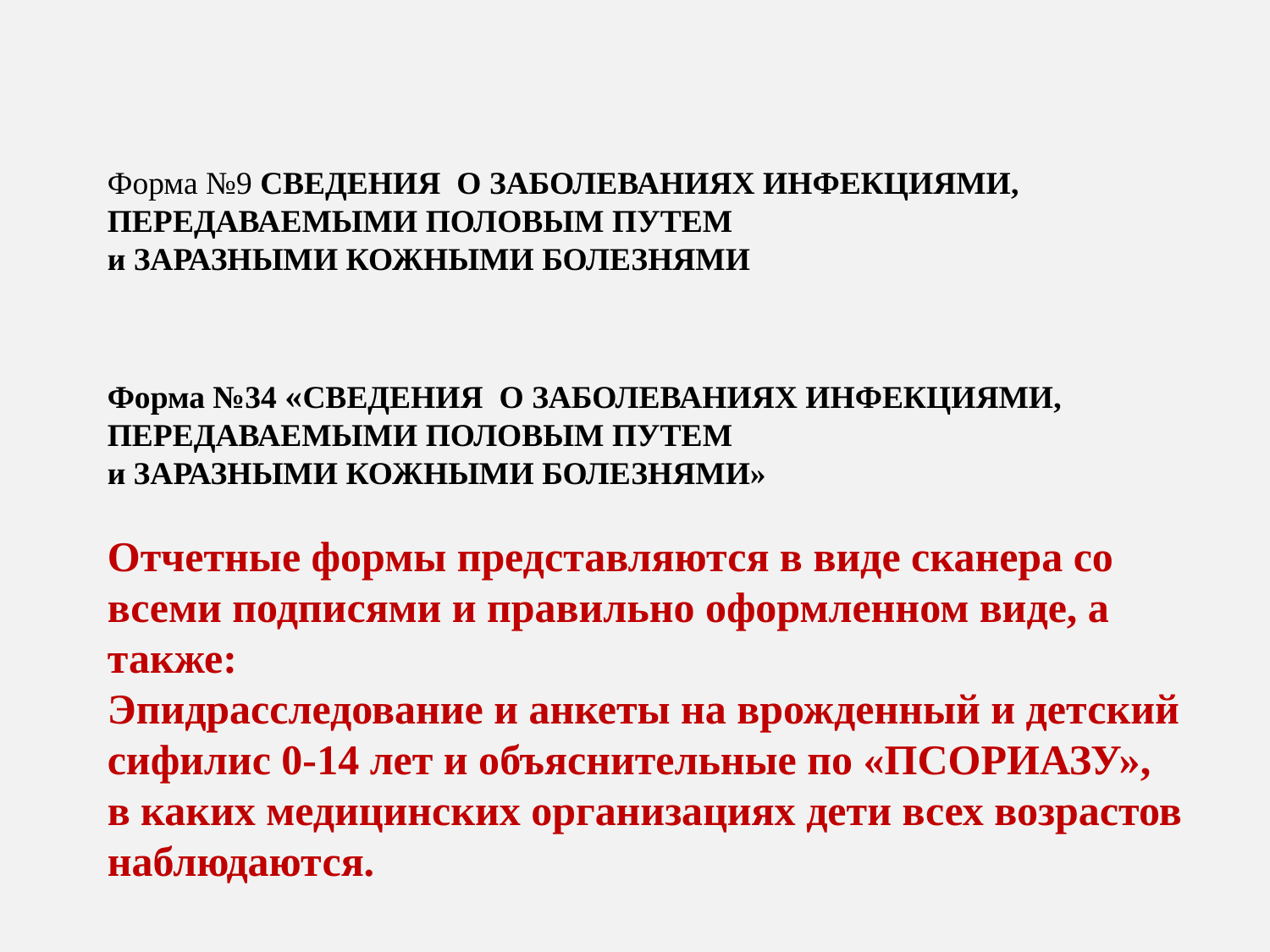

Форма №34 «СВЕДЕНИЯ  О ЗАБОЛЕВАНИЯХ ИНФЕКЦИЯМИ, ПЕРЕДАВАЕМЫМИ ПОЛОВЫМ ПУТЕМ
и ЗАРАЗНЫМИ КОЖНЫМИ БОЛЕЗНЯМИ»

Отчетные формы представляются в виде сканера со всеми подписями и правильно оформленном виде, а также:
Эпидрасследование и анкеты на врожденный и детский сифилис 0-14 лет и объяснительные по «ПСОРИАЗУ», в каких медицинских организациях дети всех возрастов наблюдаются.

Форма №9 СВЕДЕНИЯ  О ЗАБОЛЕВАНИЯХ ИНФЕКЦИЯМИ, ПЕРЕДАВАЕМЫМИ ПОЛОВЫМ ПУТЕМ
и ЗАРАЗНЫМИ КОЖНЫМИ БОЛЕЗНЯМИ